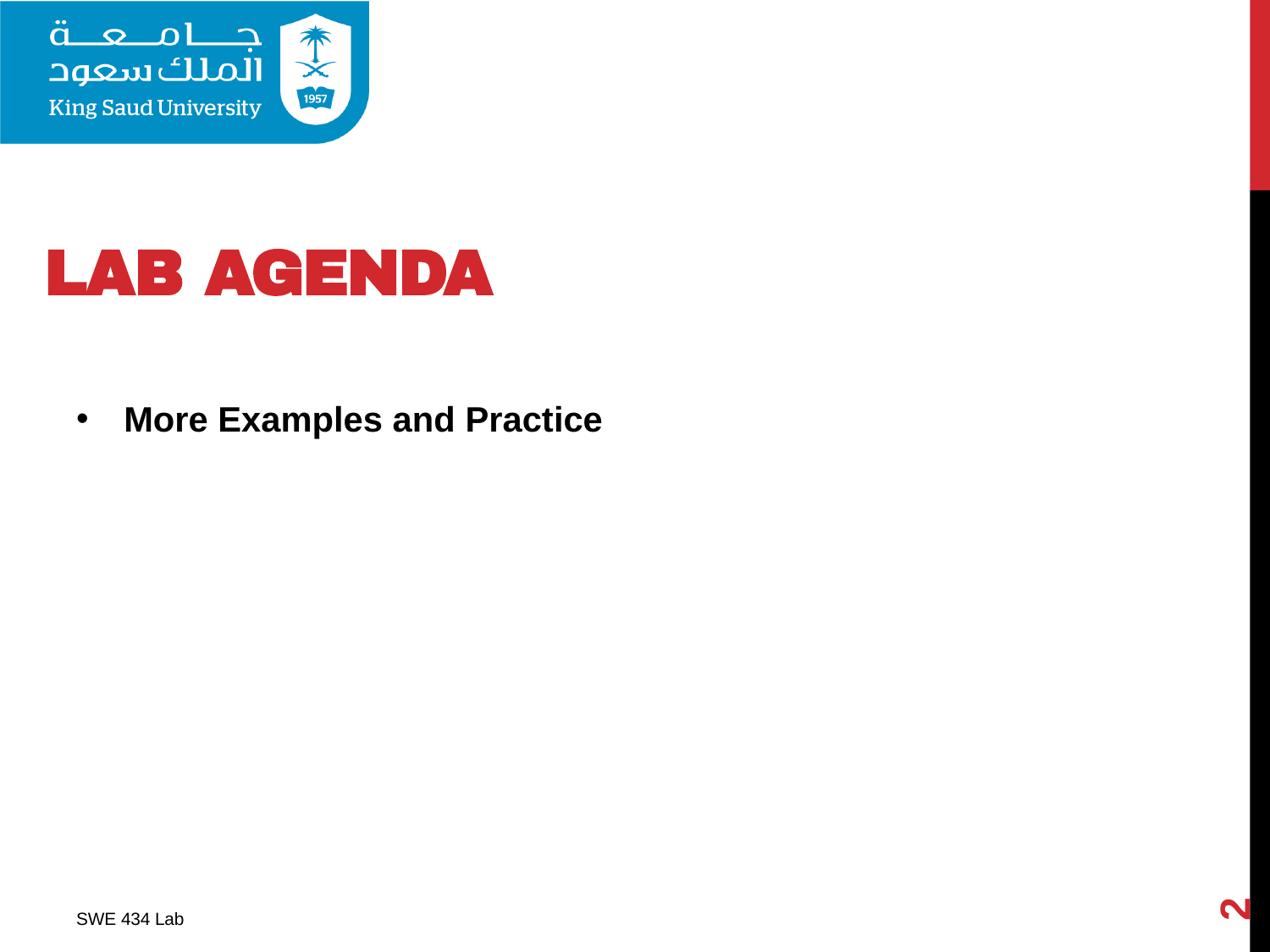

# LAB AGENDA
More Examples and Practice
2
SWE 434 Lab